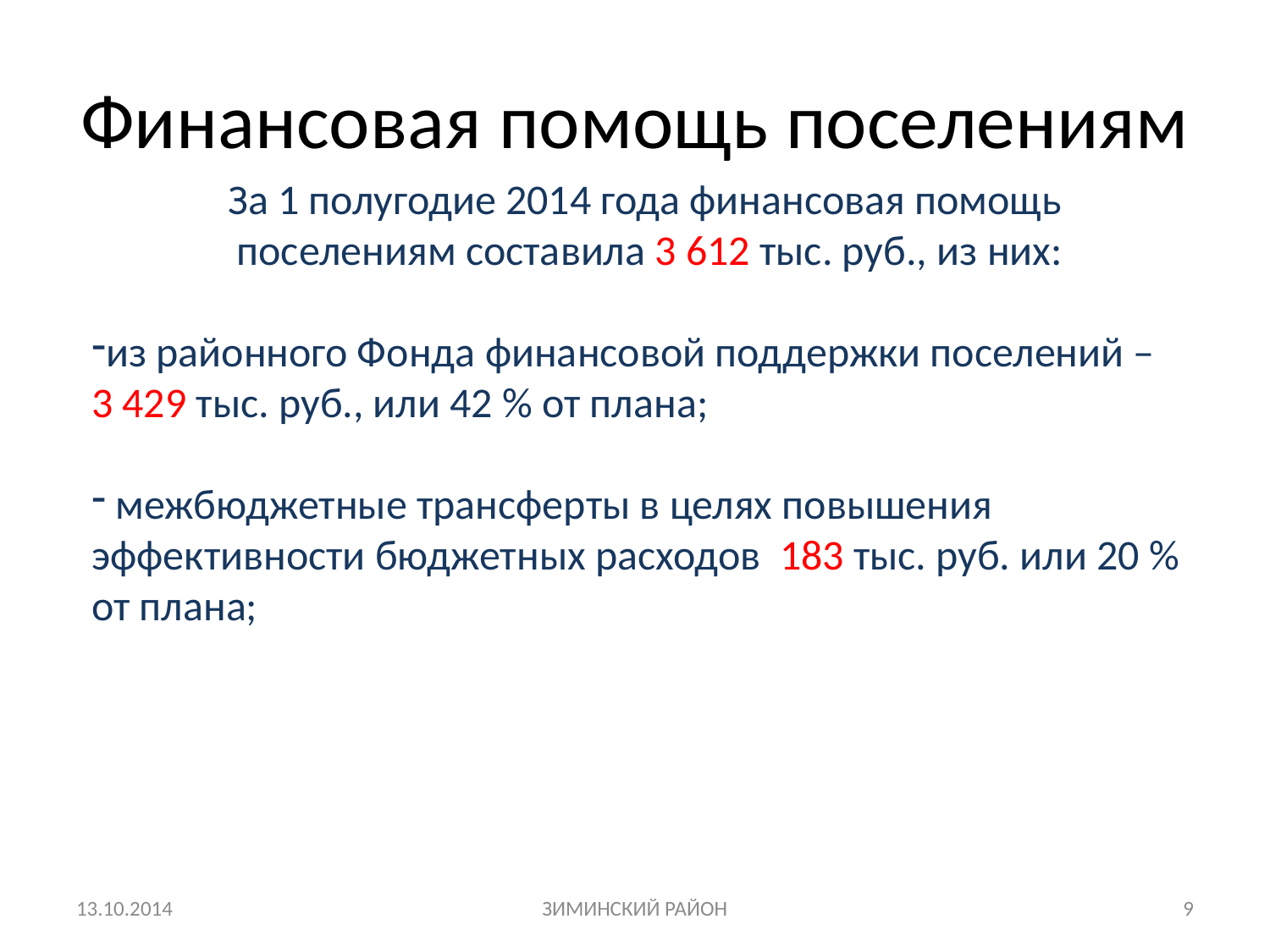

# Финансовая помощь поселениям
За 1 полугодие 2014 года финансовая помощь
поселениям составила 3 612 тыс. руб., из них:

из районного Фонда финансовой поддержки поселений –    3 429 тыс. руб., или 42 % от плана;

 межбюджетные трансферты в целях повышения эффективности бюджетных расходов  183 тыс. руб. или 20 % от плана;

13.10.2014
ЗИМИНСКИЙ РАЙОН
9